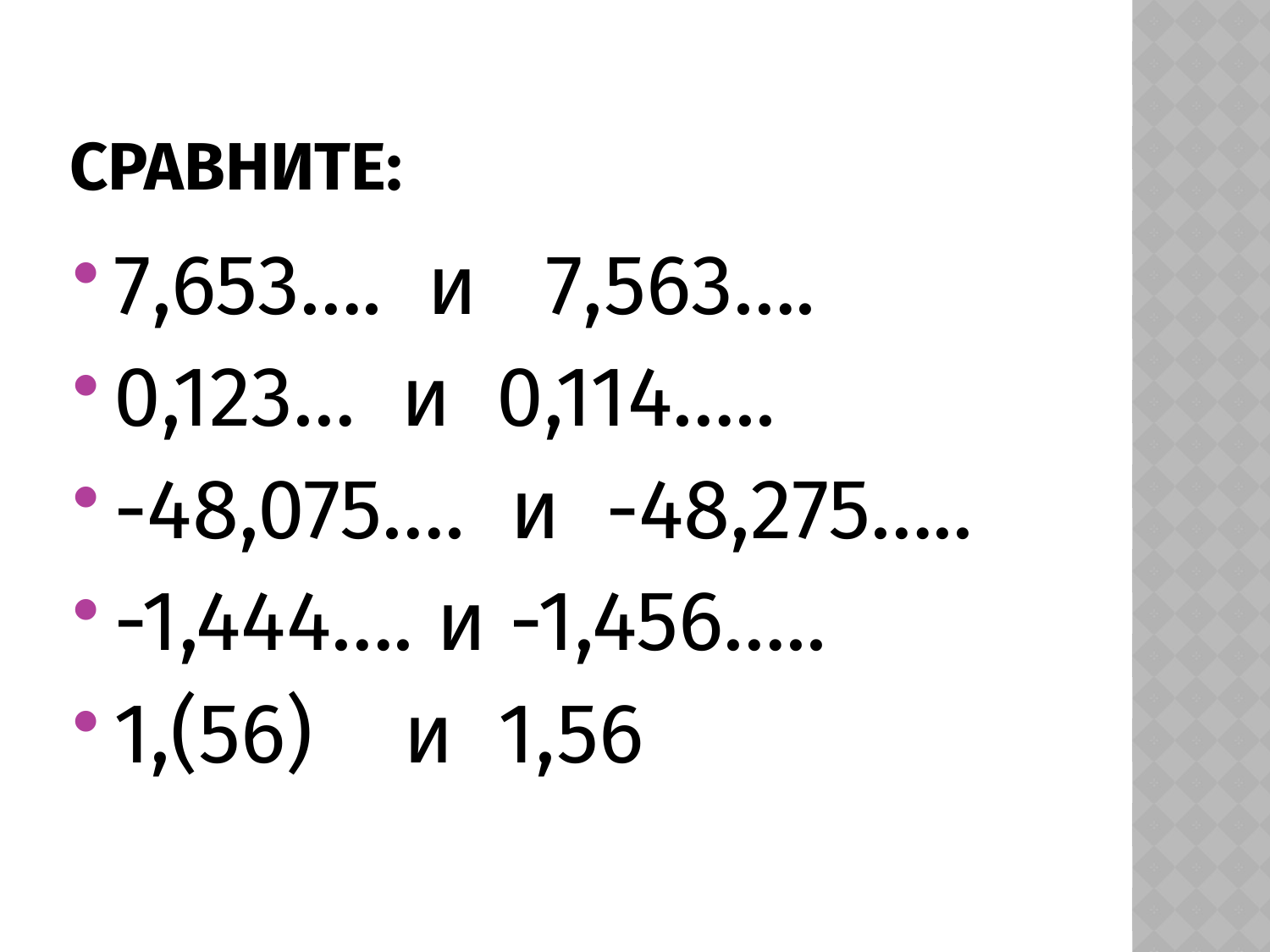

# Сравните:
7,653….  и   7,563….
0,123…  и  0,114…..
-48,075….  и  -48,275…..
-1,444…. и -1,456…..
1,(56)    и  1,56